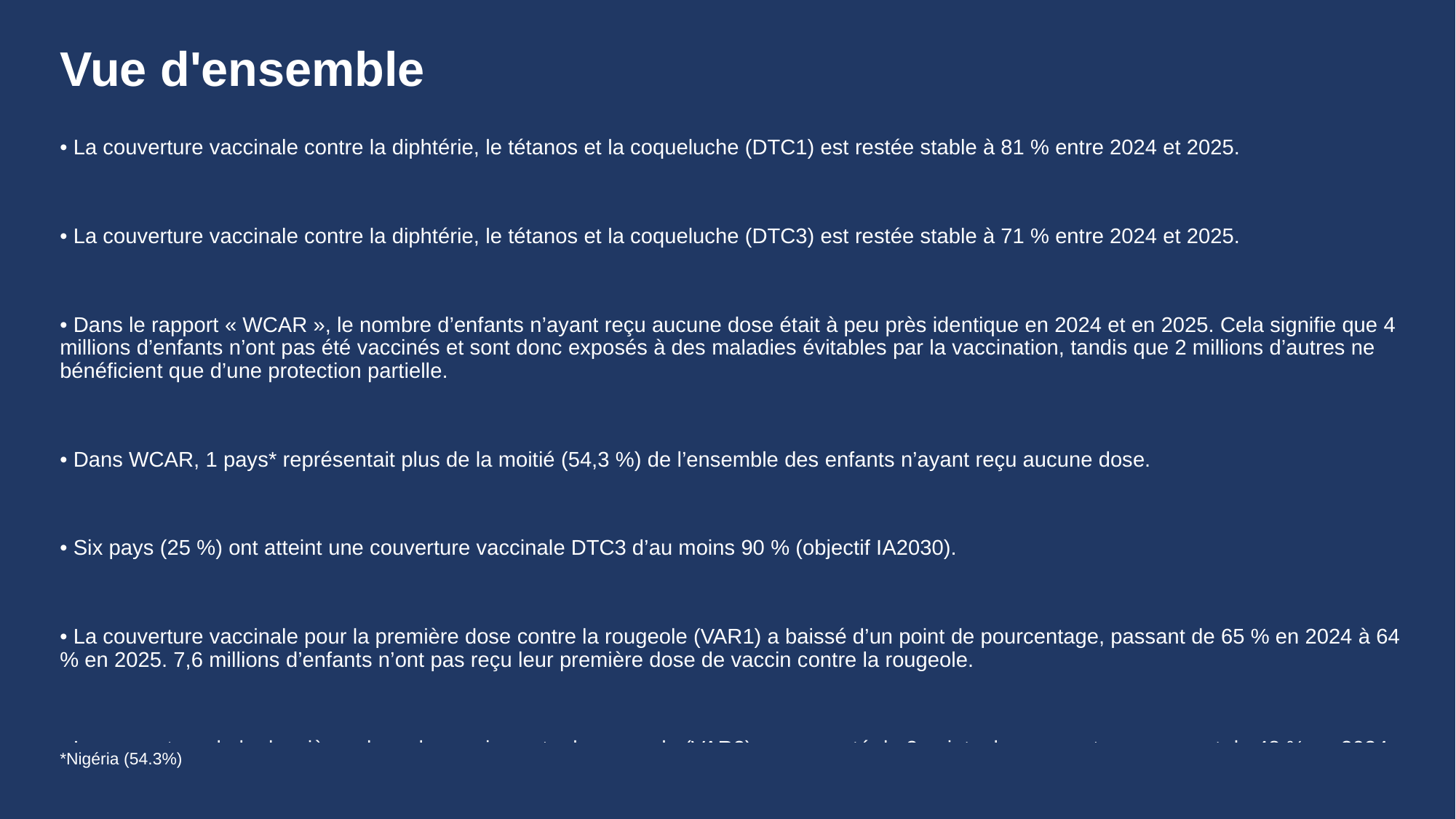

# Vue d'ensemble
• La couverture vaccinale contre la diphtérie, le tétanos et la coqueluche (DTC1) est restée stable à 81 % entre 2024 et 2025.

• La couverture vaccinale contre la diphtérie, le tétanos et la coqueluche (DTC3) est restée stable à 71 % entre 2024 et 2025.

• Dans le rapport « WCAR », le nombre d’enfants n’ayant reçu aucune dose était à peu près identique en 2024 et en 2025. Cela signifie que 4 millions d’enfants n’ont pas été vaccinés et sont donc exposés à des maladies évitables par la vaccination, tandis que 2 millions d’autres ne bénéficient que d’une protection partielle.

• Dans WCAR, 1 pays* représentait plus de la moitié (54,3 %) de l’ensemble des enfants n’ayant reçu aucune dose.

• Six pays (25 %) ont atteint une couverture vaccinale DTC3 d’au moins 90 % (objectif IA2030).

• La couverture vaccinale pour la première dose contre la rougeole (VAR1) a baissé d’un point de pourcentage, passant de 65 % en 2024 à 64 % en 2025. 7,6 millions d’enfants n’ont pas reçu leur première dose de vaccin contre la rougeole.

• La couverture de la deuxième dose de vaccin contre la rougeole (VAR2) a augmenté de 2 points de pourcentage, passant de 48 % en 2024 à 50 % en 2025.

• La couverture de la dernière dose du vaccin contre le HPV (HPVc) chez les filles est passée de 36 % à 45 % en 2025.
*Nigéria (54.3%)